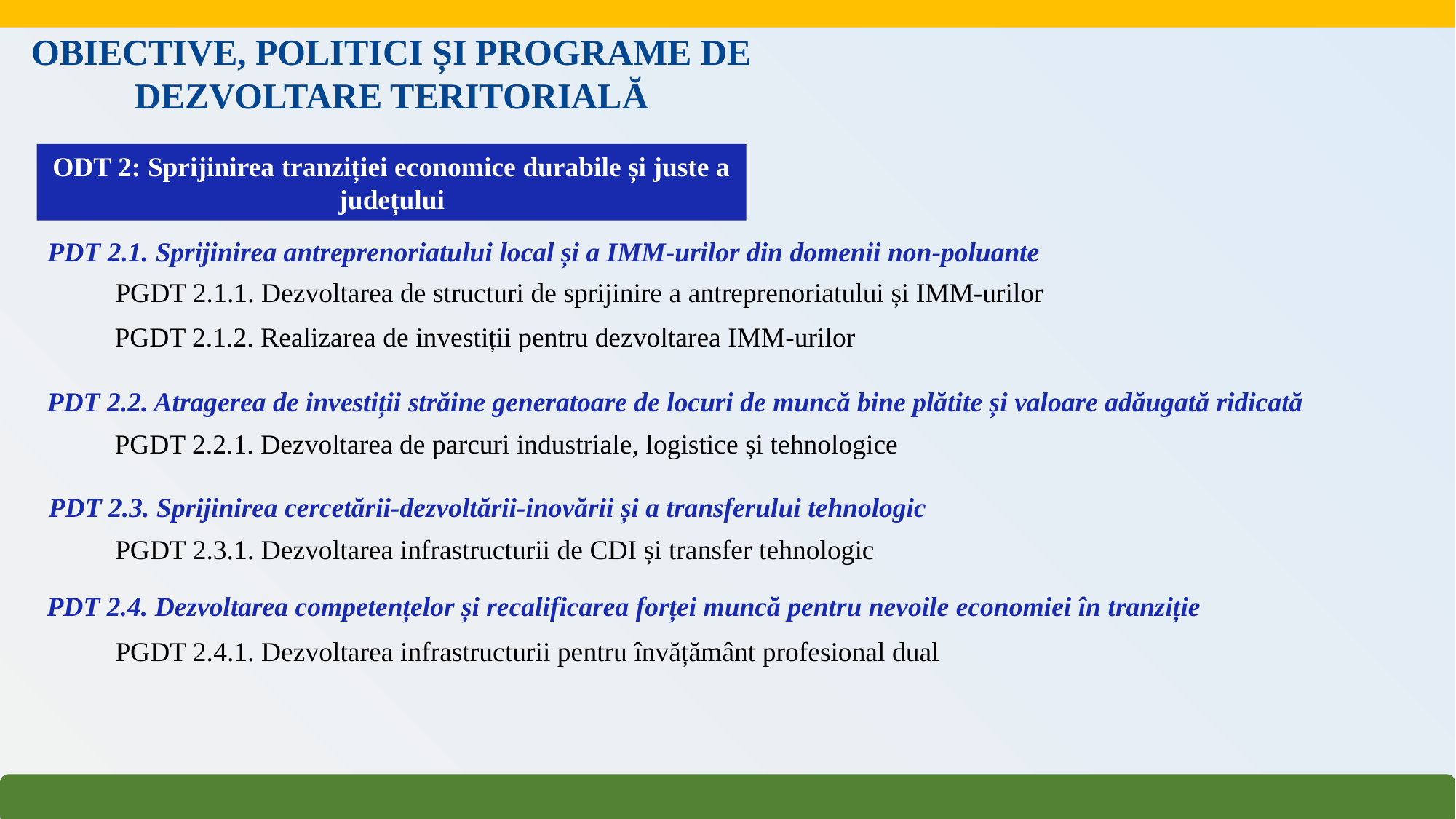

OBIECTIVE, POLITICI ȘI PROGRAME DE
DEZVOLTARE TERITORIALĂ
ODT 2: Sprijinirea tranziției economice durabile și juste a județului
PDT 2.1. Sprijinirea antreprenoriatului local și a IMM-urilor din domenii non-poluante
PGDT 2.1.1. Dezvoltarea de structuri de sprijinire a antreprenoriatului și IMM-urilor
PGDT 2.1.2. Realizarea de investiții pentru dezvoltarea IMM-urilor
PDT 2.2. Atragerea de investiții străine generatoare de locuri de muncă bine plătite și valoare adăugată ridicată
PGDT 2.2.1. Dezvoltarea de parcuri industriale, logistice și tehnologice
PDT 2.3. Sprijinirea cercetării-dezvoltării-inovării și a transferului tehnologic
PGDT 2.3.1. Dezvoltarea infrastructurii de CDI și transfer tehnologic
PDT 2.4. Dezvoltarea competențelor și recalificarea forței muncă pentru nevoile economiei în tranziție
PGDT 2.4.1. Dezvoltarea infrastructurii pentru învățământ profesional dual